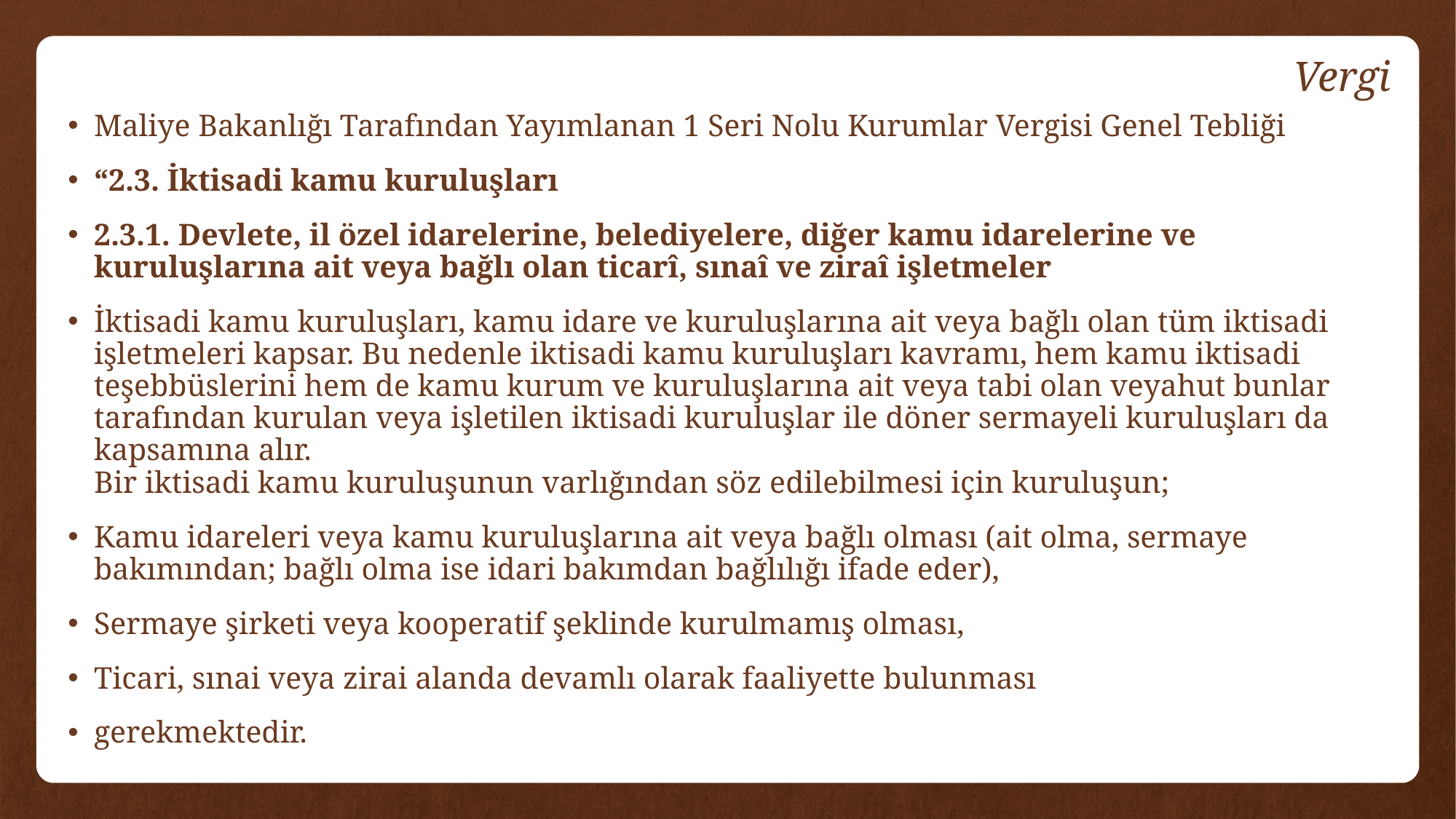

# Vergi
Maliye Bakanlığı Tarafından Yayımlanan 1 Seri Nolu Kurumlar Vergisi Genel Tebliği
“2.3. İktisadi kamu kuruluşları
2.3.1. Devlete, il özel idarelerine, belediyelere, diğer kamu idarelerine ve kuruluşlarına ait veya bağlı olan ticarî, sınaî ve ziraî işletmeler
İktisadi kamu kuruluşları, kamu idare ve kuruluşlarına ait veya bağlı olan tüm iktisadi işletmeleri kapsar. Bu nedenle iktisadi kamu kuruluşları kavramı, hem kamu iktisadi teşebbüslerini hem de kamu kurum ve kuruluşlarına ait veya tabi olan veyahut bunlar tarafından kurulan veya işletilen iktisadi kuruluşlar ile döner sermayeli kuruluşları da kapsamına alır.
Bir iktisadi kamu kuruluşunun varlığından söz edilebilmesi için kuruluşun;
Kamu idareleri veya kamu kuruluşlarına ait veya bağlı olması (ait olma, sermaye bakımından; bağlı olma ise idari bakımdan bağlılığı ifade eder),
Sermaye şirketi veya kooperatif şeklinde kurulmamış olması,
Ticari, sınai veya zirai alanda devamlı olarak faaliyette bulunması
gerekmektedir.